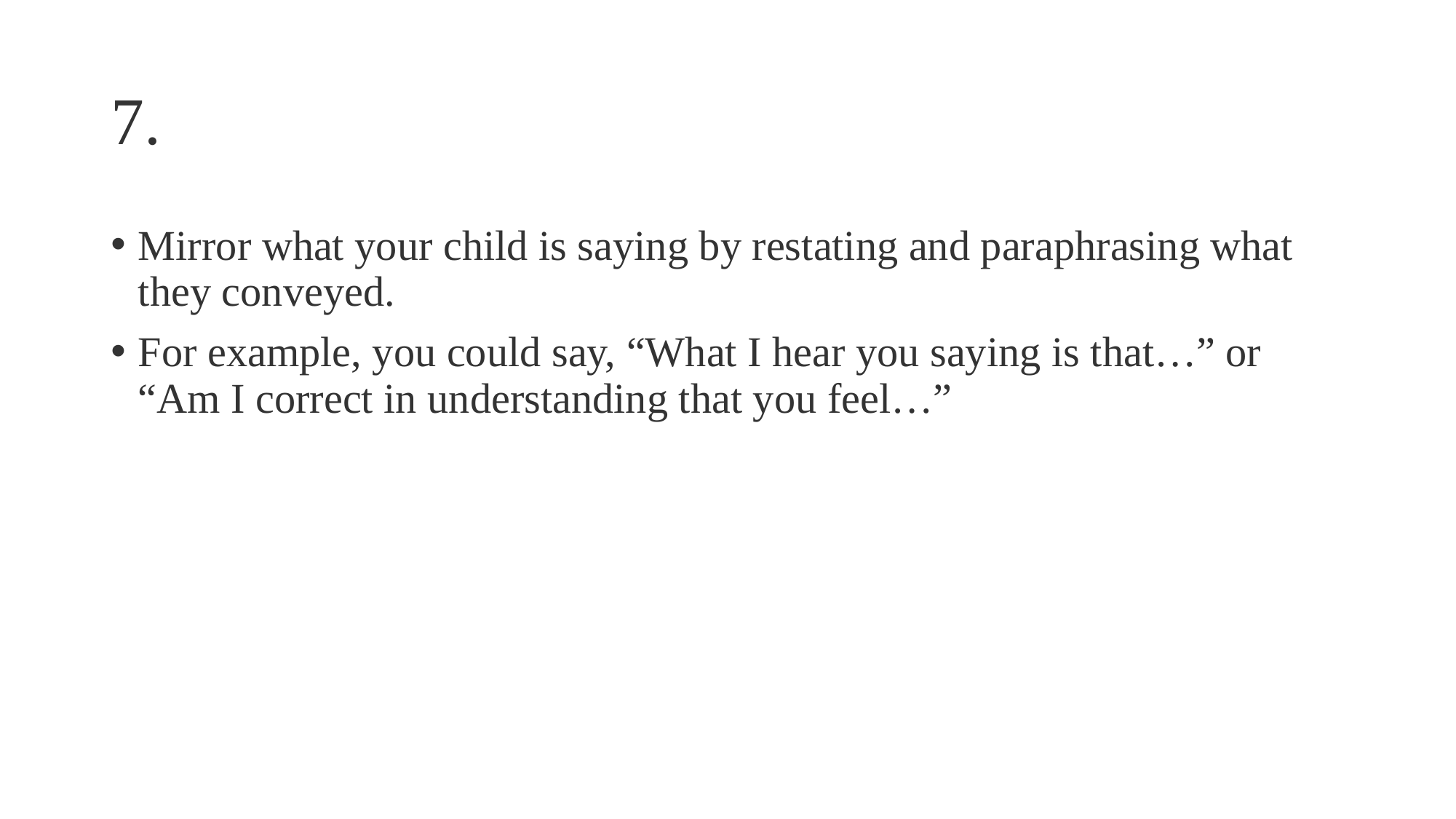

# 7.
Mirror what your child is saying by restating and paraphrasing what they conveyed.
For example, you could say, “What I hear you saying is that…” or “Am I correct in understanding that you feel…”